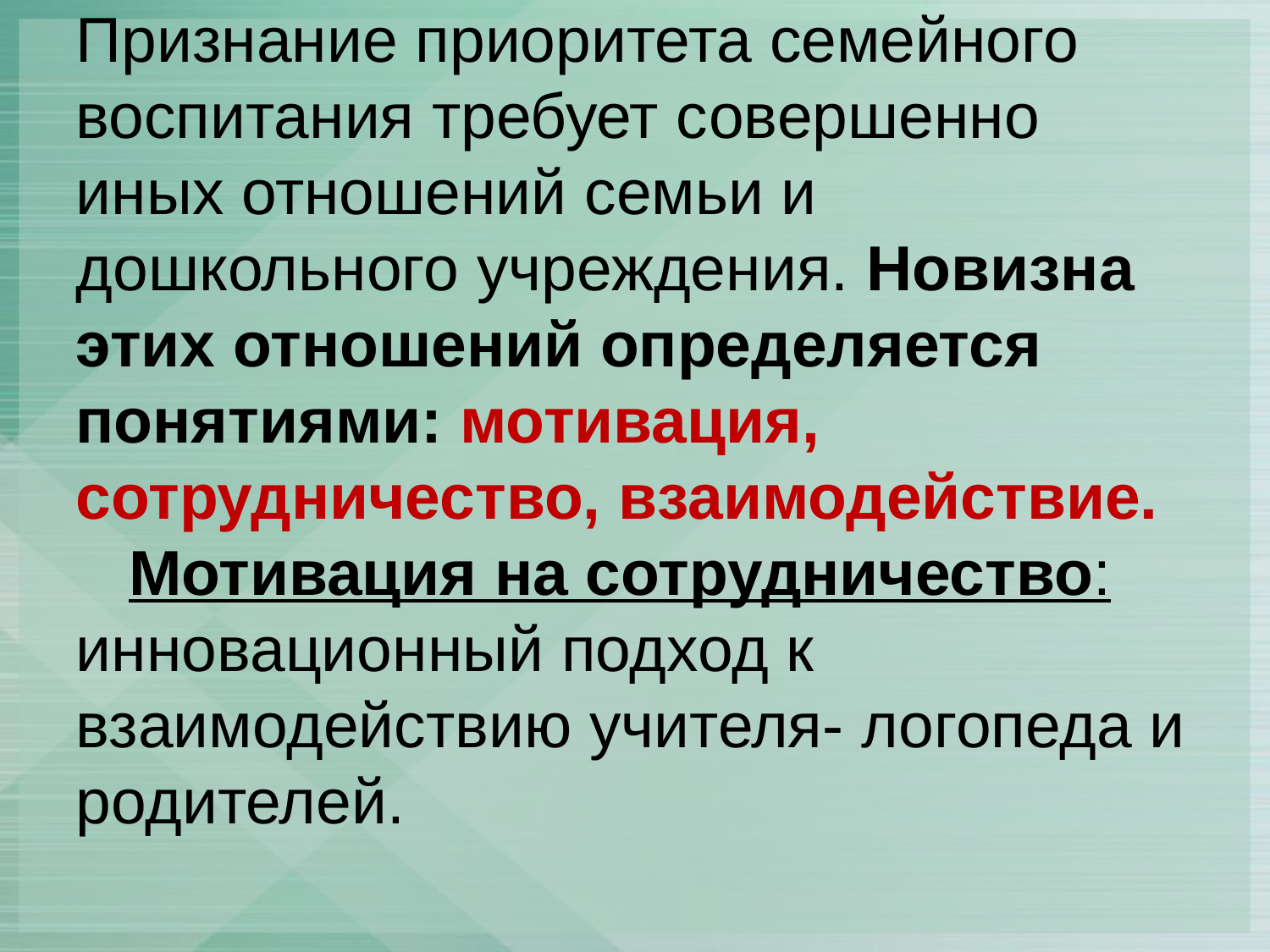

# Признание приоритета семейного воспитания требует совершенно иных отношений семьи и дошкольного учреждения. Новизна этих отношений определяется понятиями: мотивация, сотрудничество, взаимодействие. Мотивация на сотрудничество: инновационный подход к взаимодействию учителя- логопеда и родителей.